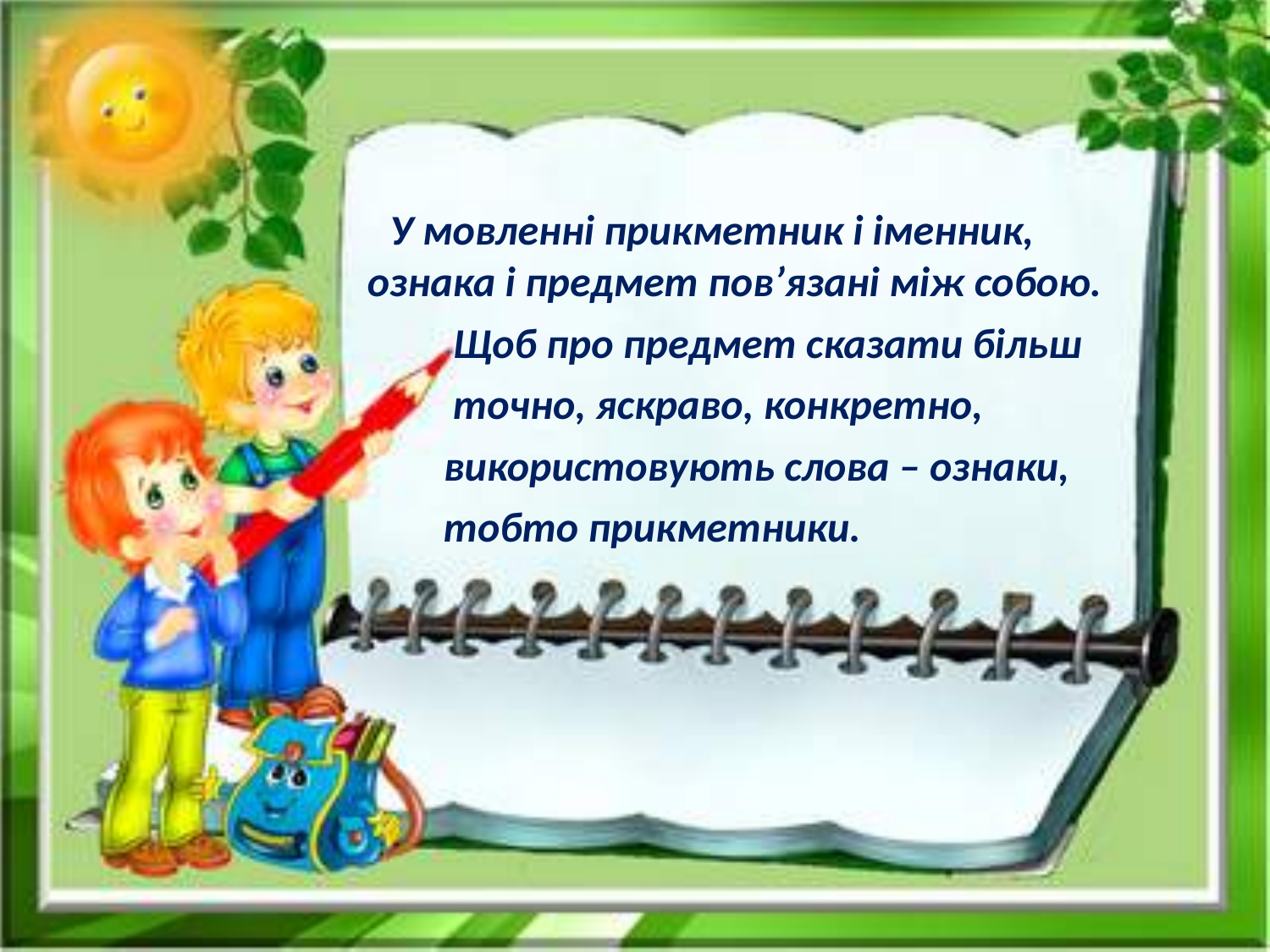

У мовленні прикметник і іменник, ознака і предмет пов’язані між собою.
         Щоб про предмет сказати більш
         точно, яскраво, конкретно,
        використовують слова – ознаки,
        тобто прикметники.